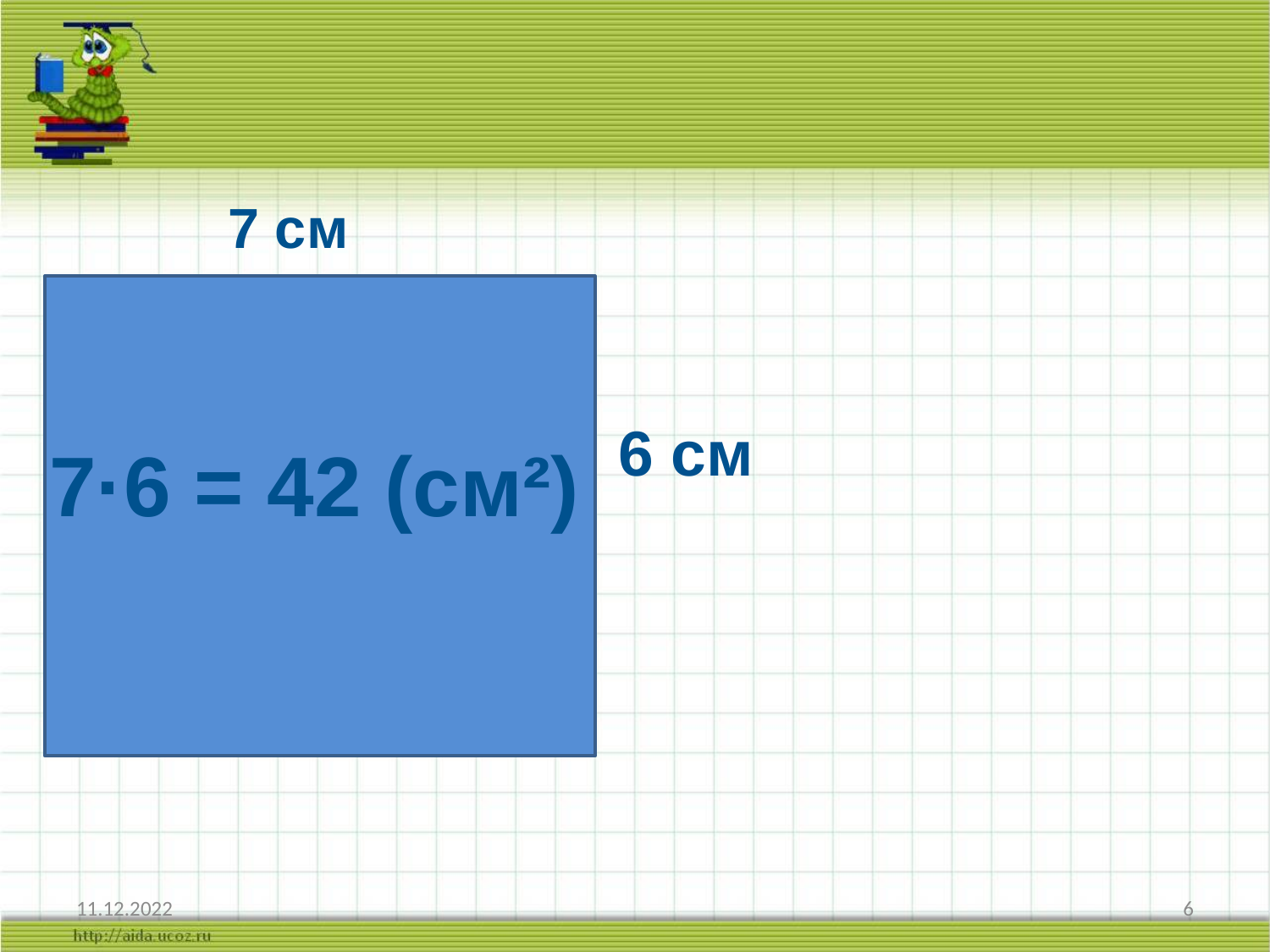

7 см

6 см
7·6 = 42 (см²)
11.12.2022
6